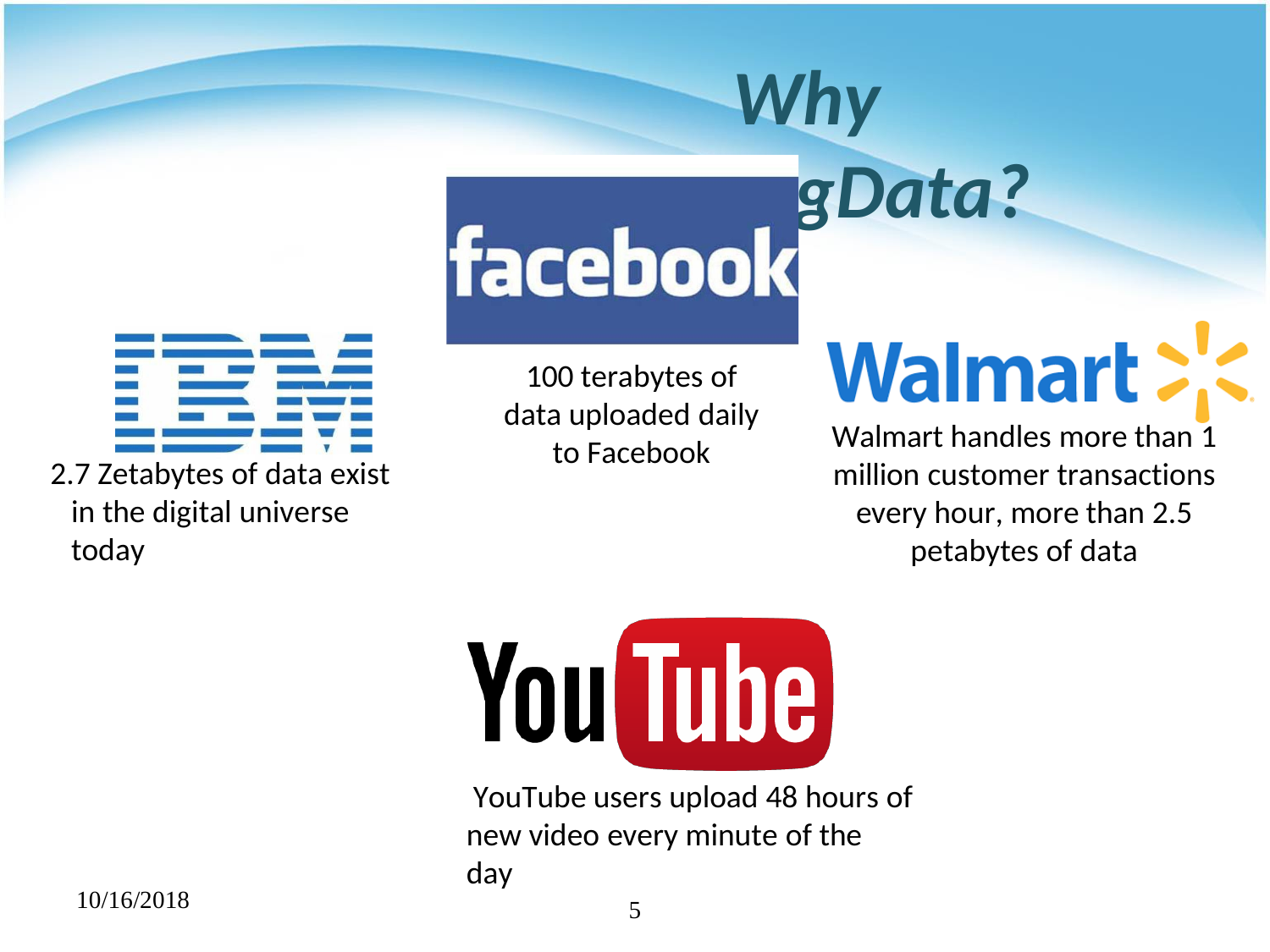

# Why BigData?

100 terabytes of data uploaded daily to Facebook
Walmart handles more than 1 million customer transactions every hour, more than 2.5 petabytes of data
2.7 Zetabytes of data exist in the digital universe today

YouTube users upload 48 hours of new video every minute of the day
10/16/2018
5